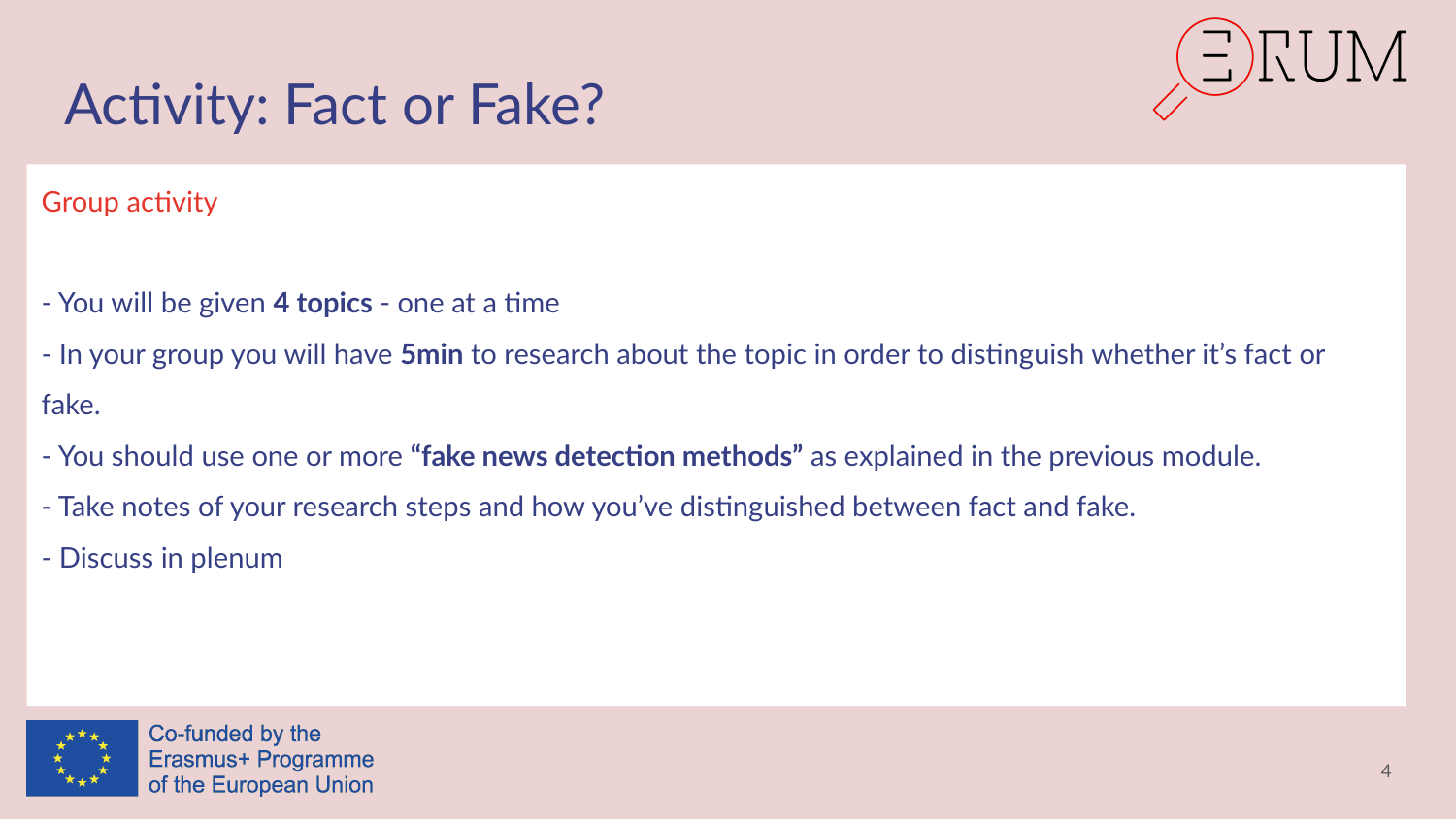

# Activity: Fact or Fake?
Group activity

- You will be given 4 topics - one at a time
- In your group you will have 5min to research about the topic in order to distinguish whether it’s fact or fake.
- You should use one or more “fake news detection methods” as explained in the previous module.
- Take notes of your research steps and how you’ve distinguished between fact and fake.
- Discuss in plenum
4